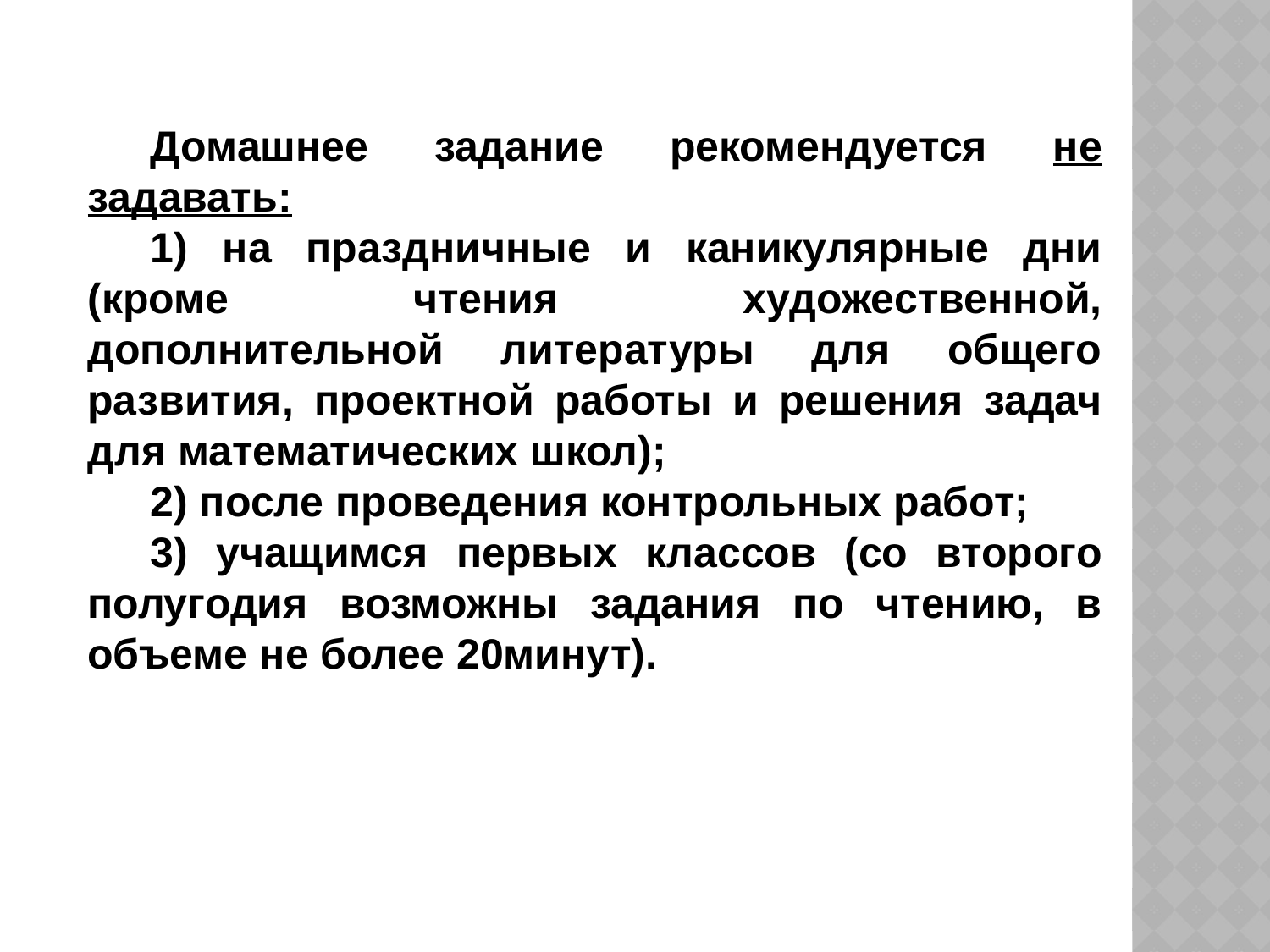

Домашнее задание рекомендуется не задавать:
1) на праздничные и каникулярные дни (кроме чтения художественной, дополнительной литературы для общего развития, проектной работы и решения задач для математических школ);
2) после проведения контрольных работ;
3) учащимся первых классов (со второго полугодия возможны задания по чтению, в объеме не более 20минут).